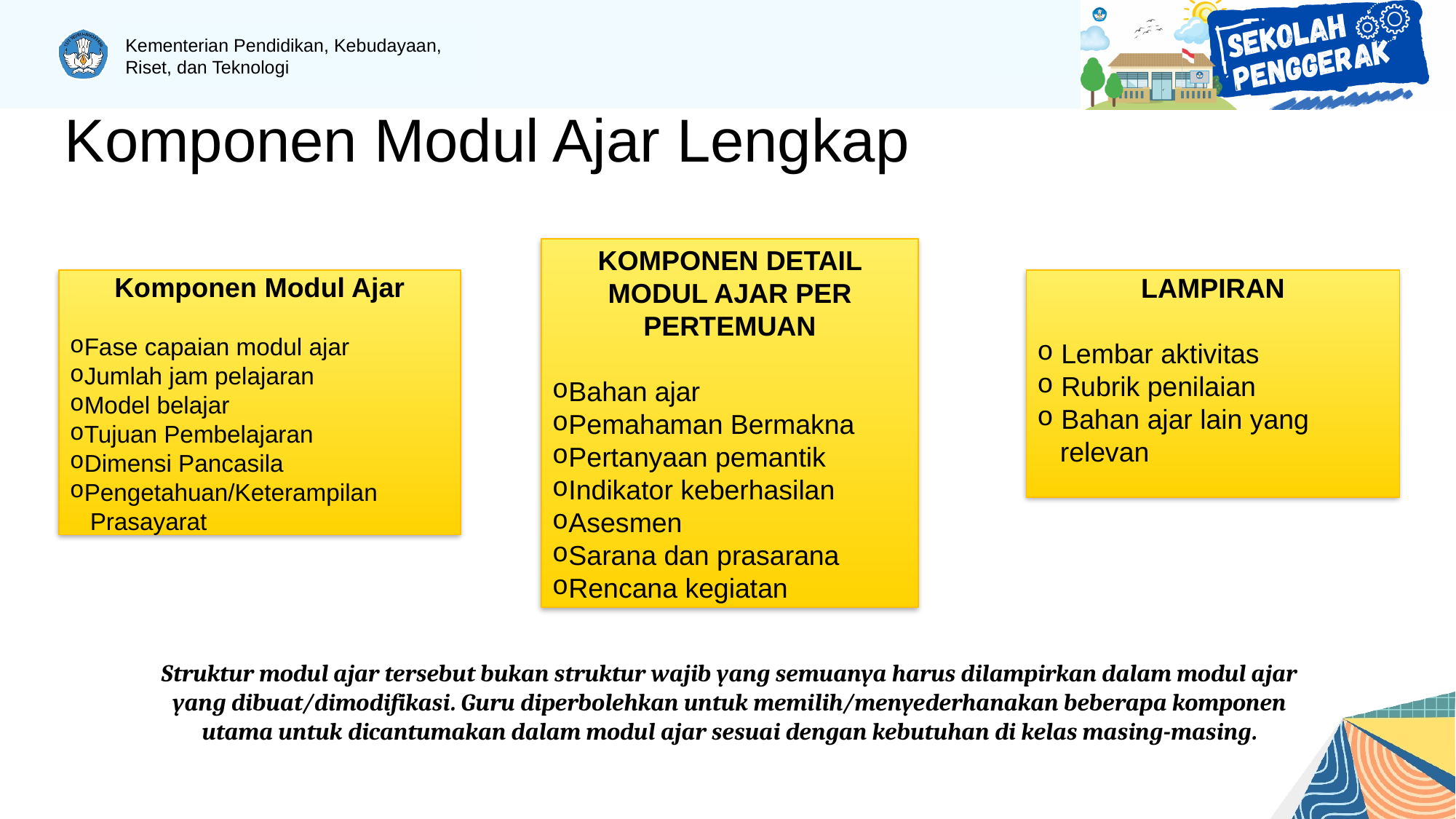

# Komponen Modul Ajar Lengkap

KOMPONEN DETAIL MODUL AJAR PER PERTEMUAN

Bahan ajar
Pemahaman Bermakna
Pertanyaan pemantik
Indikator keberhasilan
Asesmen
Sarana dan prasarana
Rencana kegiatan

LAMPIRAN

 Lembar aktivitas
 Rubrik penilaian
 Bahan ajar lain yang
   relevan

Komponen Modul Ajar

Fase capaian modul ajar
Jumlah jam pelajaran
Model belajar
Tujuan Pembelajaran
Dimensi Pancasila
Pengetahuan/Keterampilan
  Prasayarat

Struktur modul ajar tersebut bukan struktur wajib yang semuanya harus dilampirkan dalam modul ajar yang dibuat/dimodifikasi. Guru diperbolehkan untuk memilih/menyederhanakan beberapa komponen utama untuk dicantumakan dalam modul ajar sesuai dengan kebutuhan di kelas masing-masing.